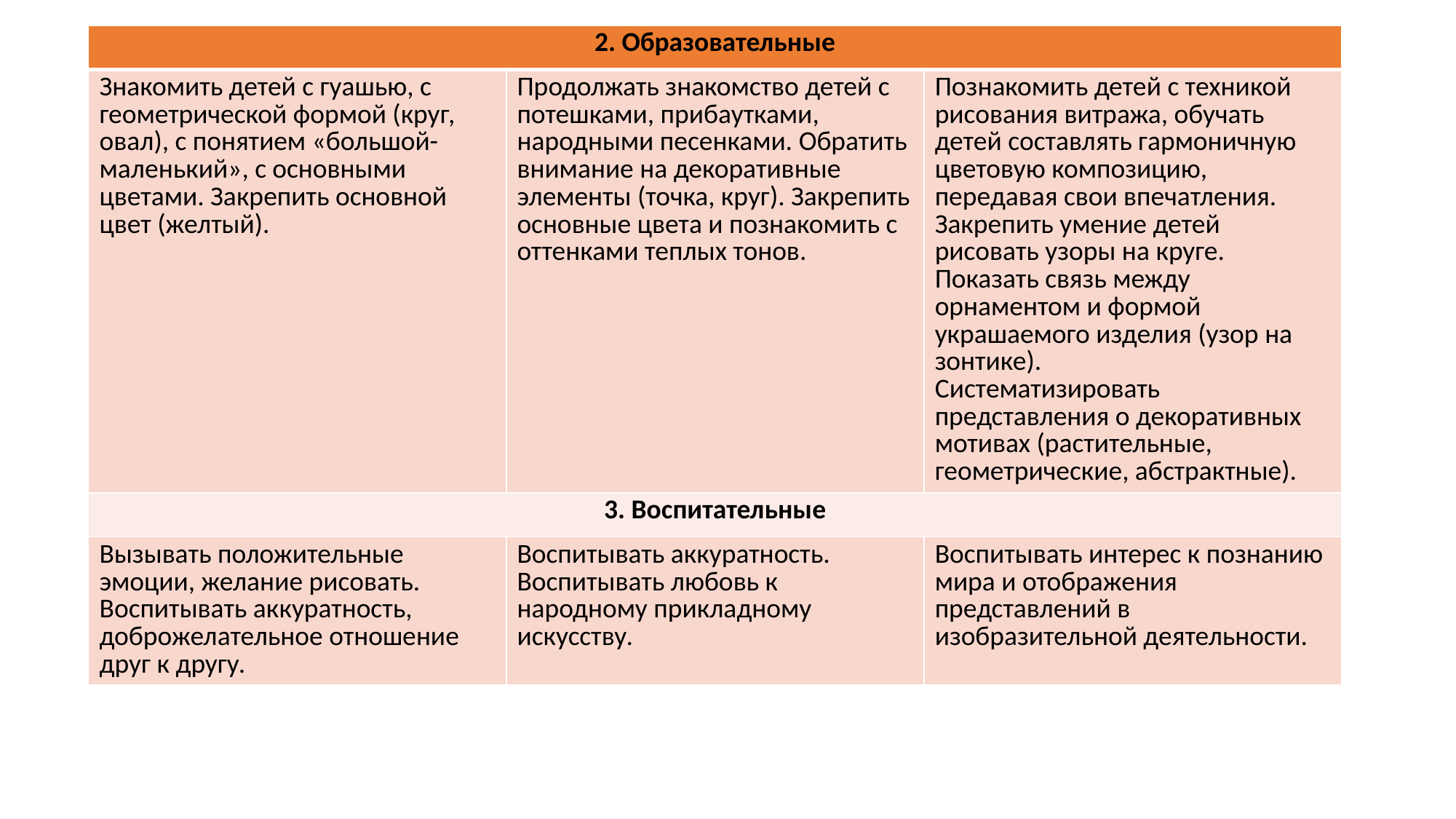

| 2. Образовательные |  |  |
| --- | --- | --- |
| Знакомить детей с гуашью, с геометрической формой (круг, овал), с понятием «большой-маленький», с основными цветами. Закрепить основной цвет (желтый). | Продолжать знакомство детей с потешками, прибаутками, народными песенками. Обратить внимание на декоративные элементы (точка, круг). Закрепить основные цвета и познакомить с оттенками теплых тонов. | Познакомить детей с техникой рисования витража, обучать детей составлять гармоничную цветовую композицию, передавая свои впечатления. Закрепить умение детей рисовать узоры на круге. Показать связь между орнаментом и формой украшаемого изделия (узор на зонтике). Систематизировать представления о декоративных мотивах (растительные, геометрические, абстрактные). |
| 3. Воспитательные |  |  |
| Вызывать положительные эмоции, желание рисовать. Воспитывать аккуратность, доброжелательное отношение друг к другу. | Воспитывать аккуратность. Воспитывать любовь к народному прикладному искусству. | Воспитывать интерес к познанию мира и отображения представлений в изобразительной деятельности. |